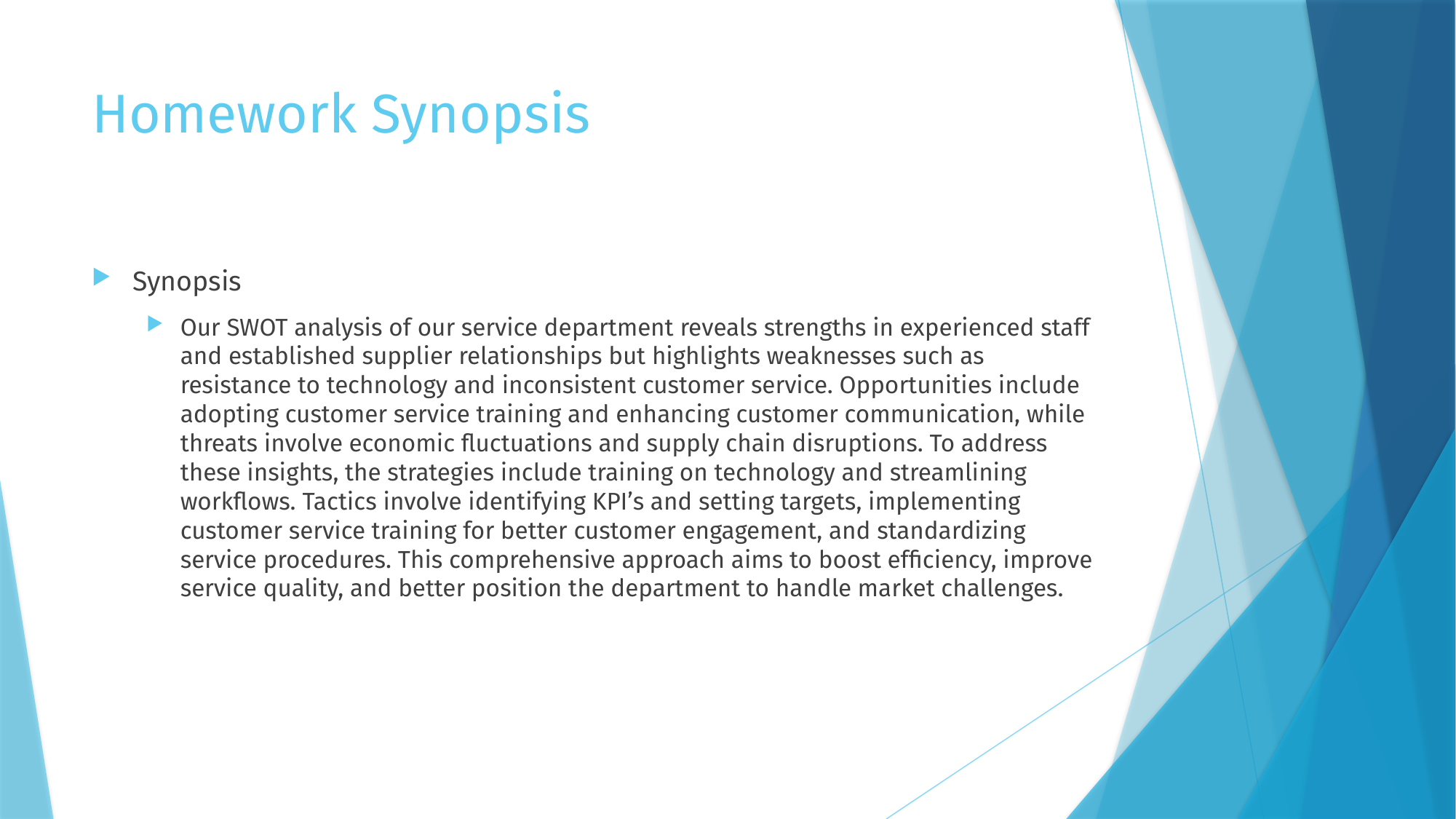

# Homework Synopsis
Synopsis
Our SWOT analysis of our service department reveals strengths in experienced staff and established supplier relationships but highlights weaknesses such as resistance to technology and inconsistent customer service. Opportunities include adopting customer service training and enhancing customer communication, while threats involve economic fluctuations and supply chain disruptions. To address these insights, the strategies include training on technology and streamlining workflows. Tactics involve identifying KPI’s and setting targets, implementing customer service training for better customer engagement, and standardizing service procedures. This comprehensive approach aims to boost efficiency, improve service quality, and better position the department to handle market challenges.